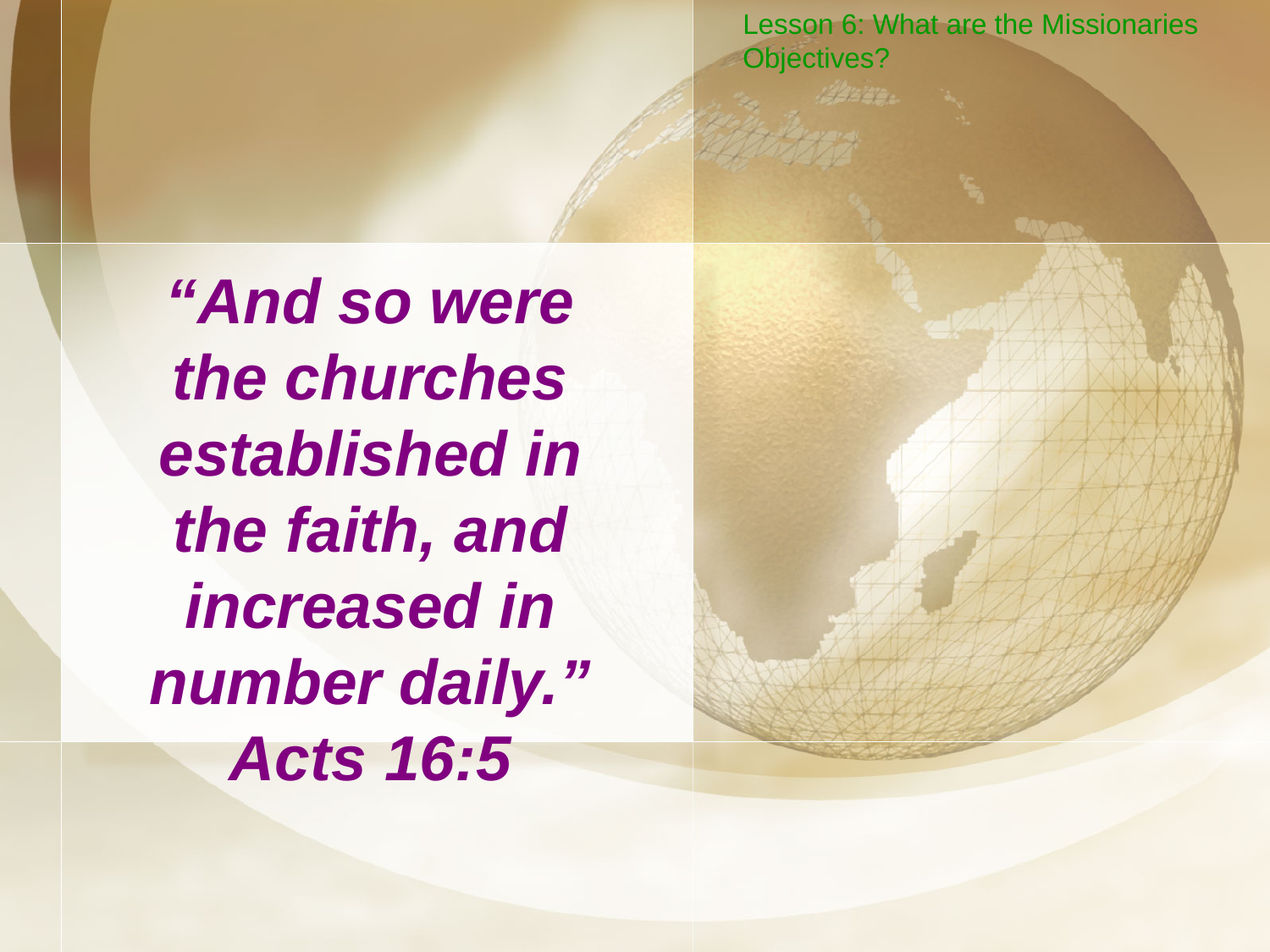

Lesson 6: What are the Missionaries Objectives?
“And so were the churches established in the faith, and increased in number daily.” Acts 16:5